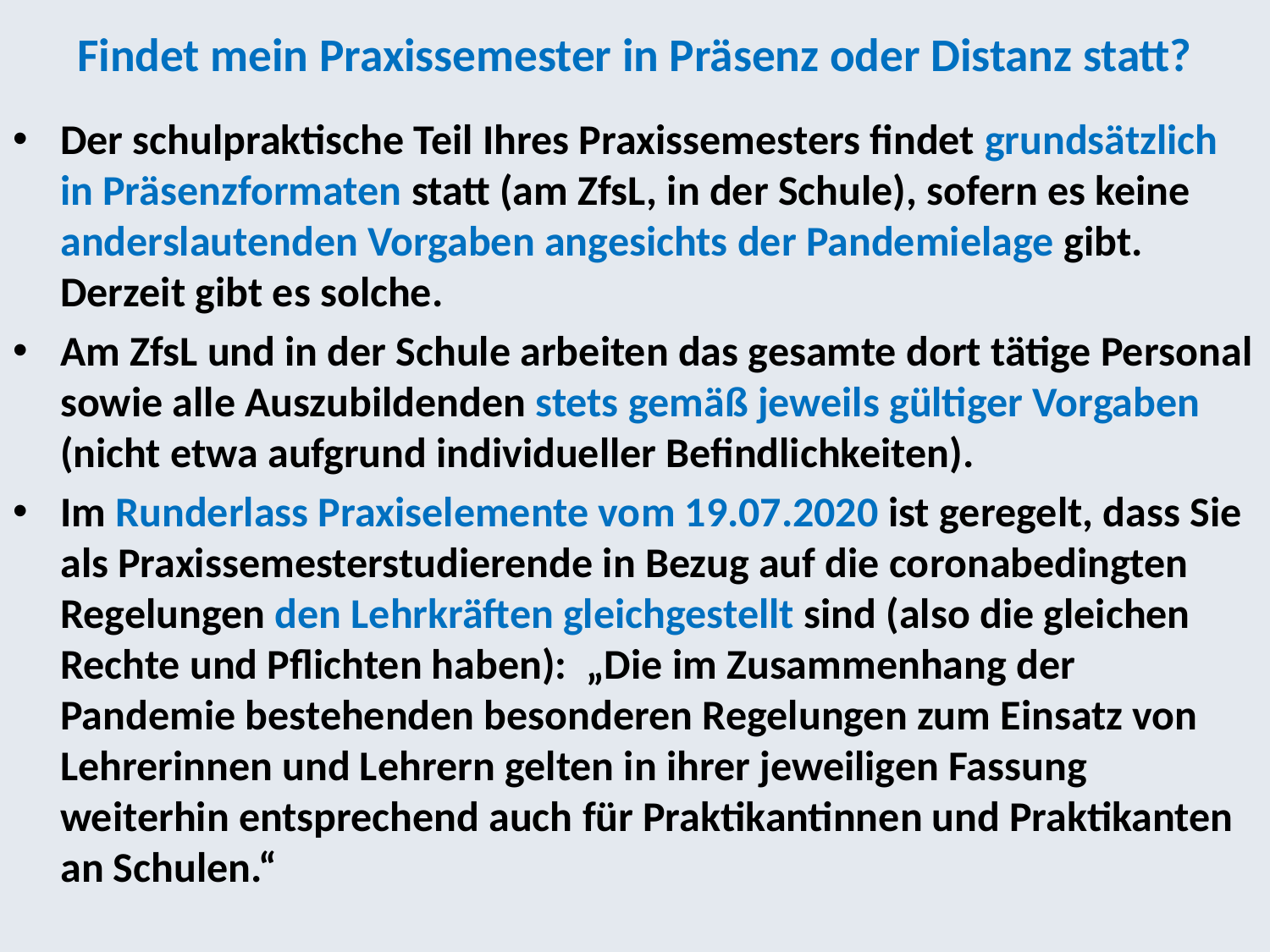

# Findet mein Praxissemester in Präsenz oder Distanz statt?
Der schulpraktische Teil Ihres Praxissemesters findet grundsätzlich in Präsenzformaten statt (am ZfsL, in der Schule), sofern es keine anderslautenden Vorgaben angesichts der Pandemielage gibt. Derzeit gibt es solche.
Am ZfsL und in der Schule arbeiten das gesamte dort tätige Personal sowie alle Auszubildenden stets gemäß jeweils gültiger Vorgaben (nicht etwa aufgrund individueller Befindlichkeiten).
Im Runderlass Praxiselemente vom 19.07.2020 ist geregelt, dass Sie als Praxissemesterstudierende in Bezug auf die coronabedingten Regelungen den Lehrkräften gleichgestellt sind (also die gleichen Rechte und Pflichten haben):  „Die im Zusammenhang der Pandemie bestehenden besonderen Regelungen zum Einsatz von Lehrerinnen und Lehrern gelten in ihrer jeweiligen Fassung weiterhin entsprechend auch für Praktikantinnen und Praktikanten an Schulen.“